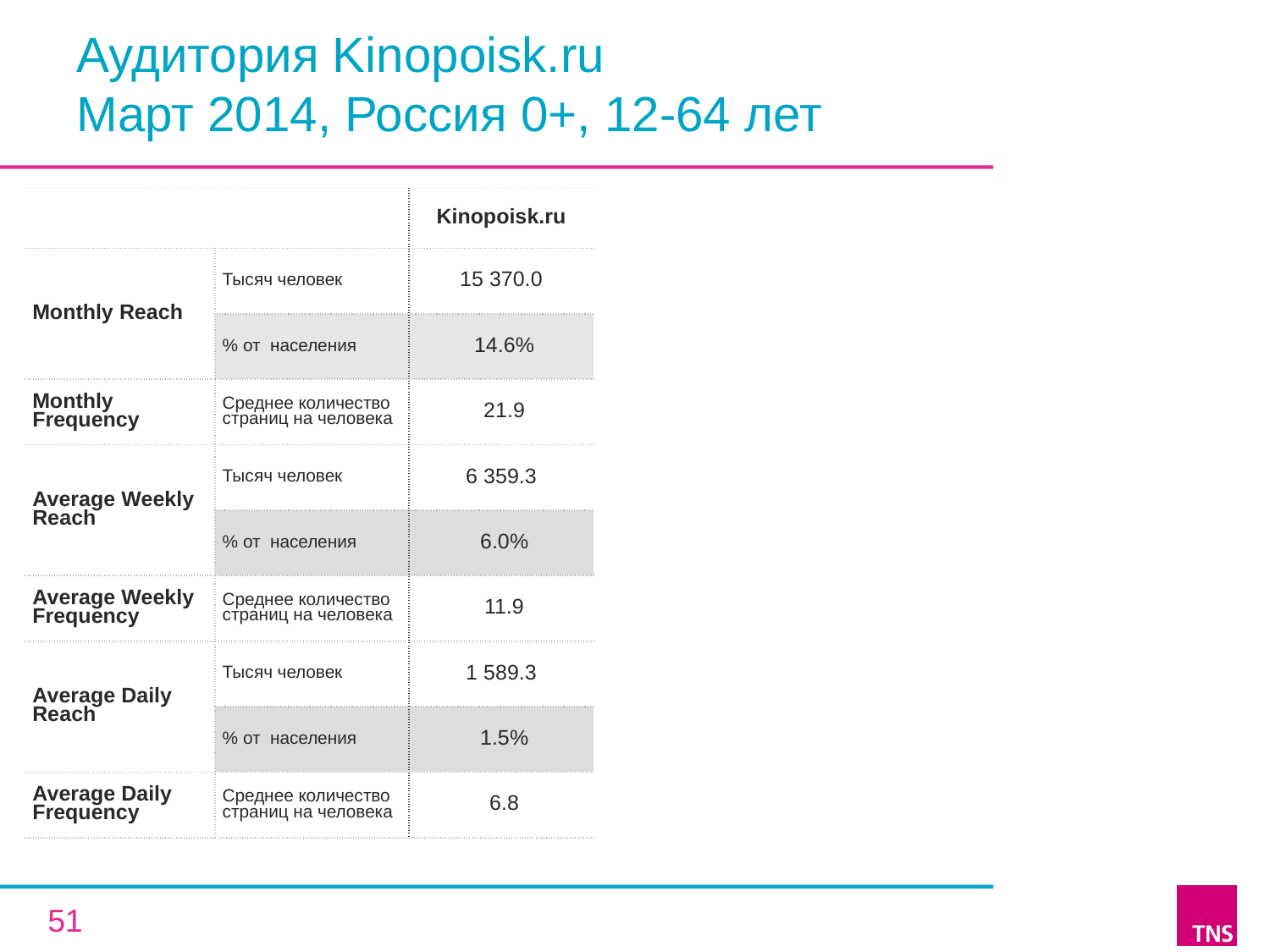

# Аудитория Kinopoisk.ru Март 2014, Россия 0+, 12-64 лет
|  |  | Kinopoisk.ru |
| --- | --- | --- |
| Monthly Reach | Тысяч человек | 15 370.0 |
|  | % от населения | 14.6% |
| Monthly Frequency | Среднее количество страниц на человека | 21.9 |
| Average Weekly Reach | Тысяч человек | 6 359.3 |
|  | % от населения | 6.0% |
| Average Weekly Frequency | Среднее количество страниц на человека | 11.9 |
| Average Daily Reach | Тысяч человек | 1 589.3 |
|  | % от населения | 1.5% |
| Average Daily Frequency | Среднее количество страниц на человека | 6.8 |

51